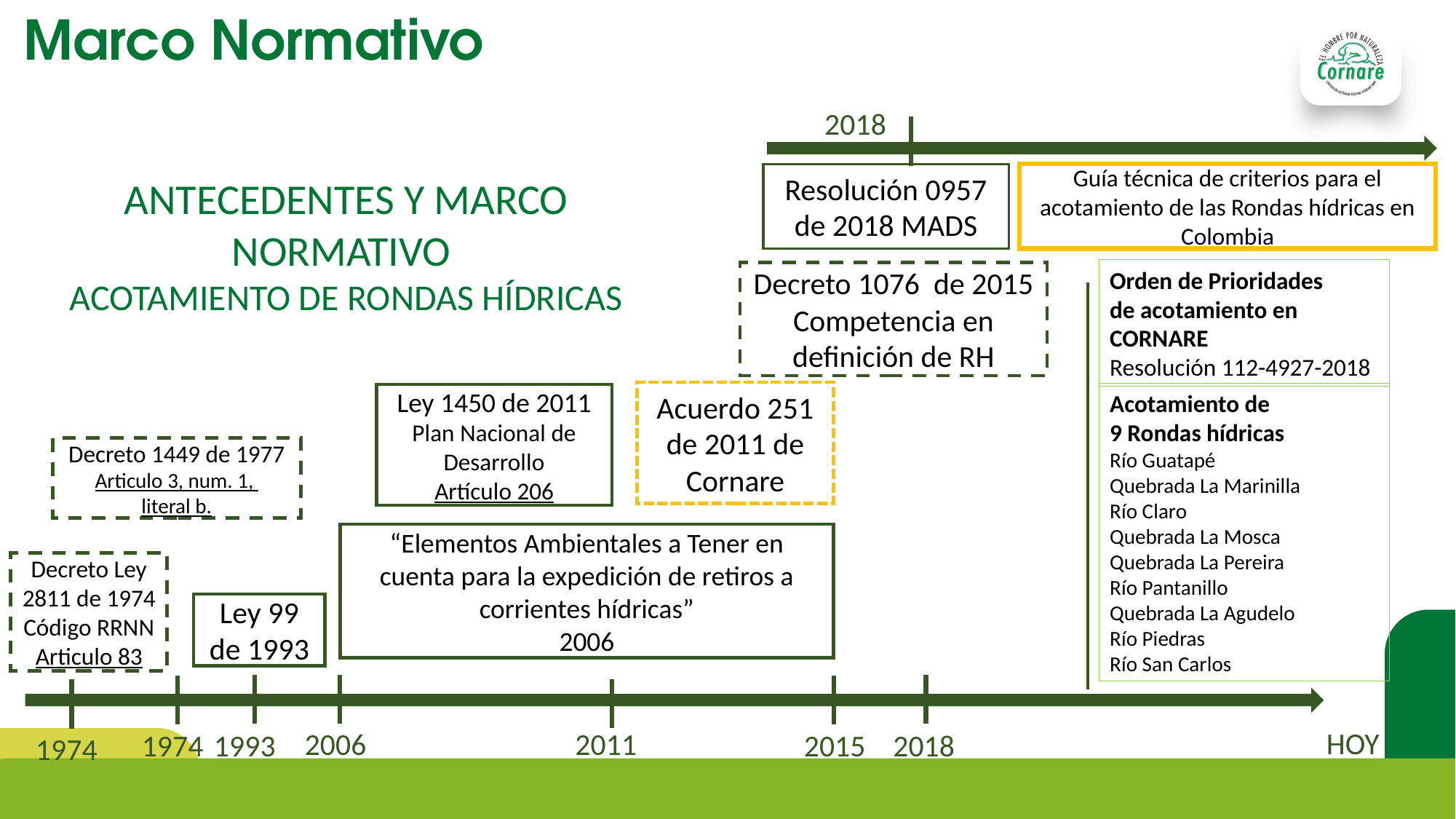

Marco Normativo
2018

Resolución 0957 de 2018 MADS
Guía técnica de criterios para el acotamiento de las Rondas hídricas en Colombia
ANTECEDENTES Y MARCO NORMATIVO
ACOTAMIENTO DE RONDAS HÍDRICAS
Orden de Prioridades
de acotamiento en
CORNARE
Resolución 112-4927-2018
Decreto 1076  de 2015
Competencia en definición de RH
Acuerdo 251 de 2011 de Cornare
Acotamiento de
9 Rondas hídricas
Río Guatapé
Quebrada La Marinilla
Río Claro
Quebrada La Mosca
Quebrada La Pereira
Río Pantanillo
Quebrada La Agudelo
Río Piedras
Río San Carlos
Ley 1450 de 2011
Plan Nacional de Desarrollo
Artículo 206
“Elementos Ambientales a Tener en cuenta para la expedición de retiros a corrientes hídricas”
2006
Decreto Ley 2811 de 1974
Código RRNN
Articulo 83
Ley 99 de 1993

HOY
2006
2011
2018
1993
2015
1974
Decreto 1449 de 1977
Articulo 3, num. 1,
literal b.
1974